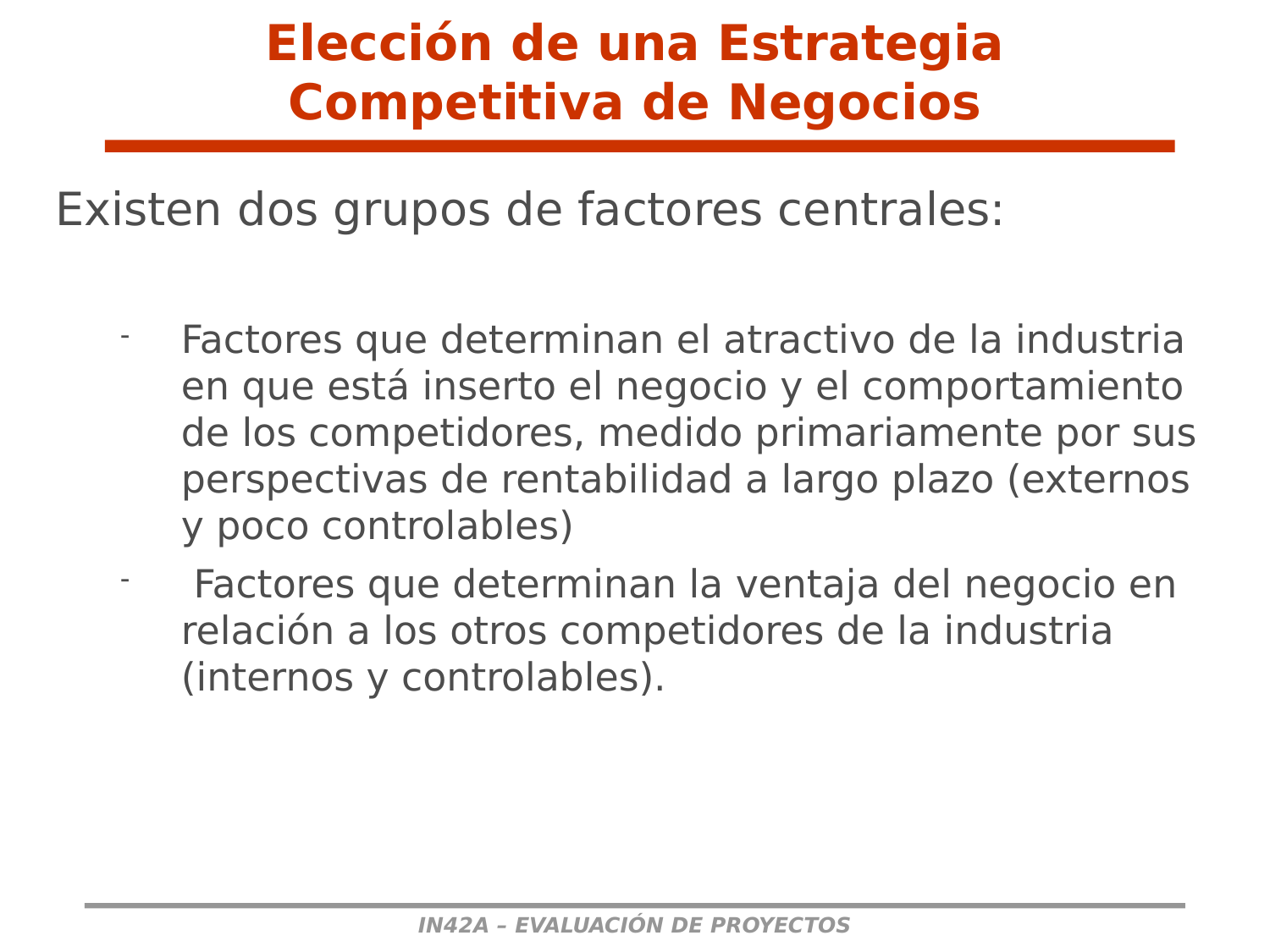

Elección de una Estrategia Competitiva de Negocios
Existen dos grupos de factores centrales:

Factores que determinan el atractivo de la industria en que está inserto el negocio y el comportamiento de los competidores, medido primariamente por sus perspectivas de rentabilidad a largo plazo (externos y poco controlables)
 Factores que determinan la ventaja del negocio en relación a los otros competidores de la industria (internos y controlables).
IN42A – EVALUACIÓN DE PROYECTOS